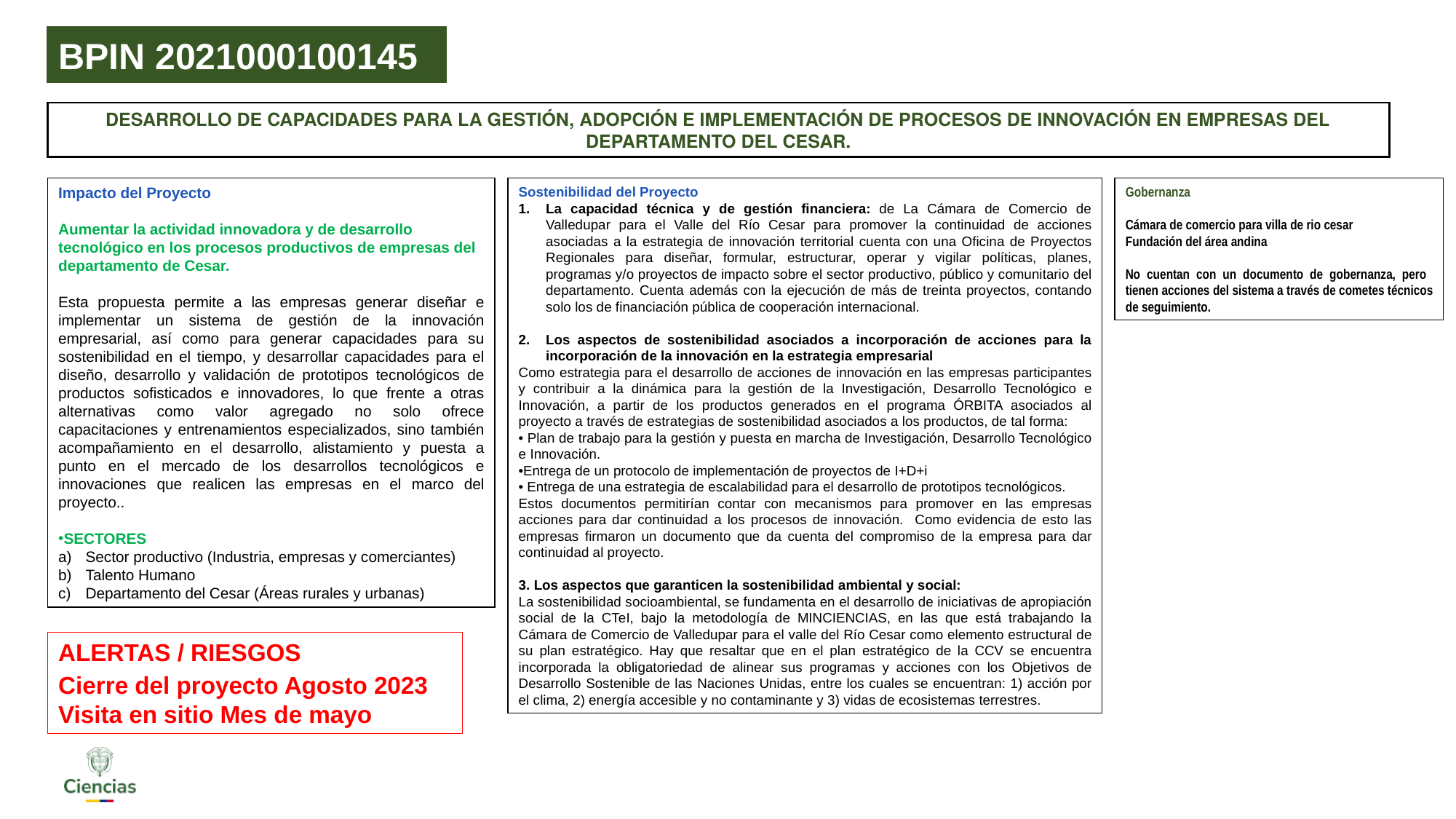

BPIN 2021000100145
DESARROLLO DE CAPACIDADES PARA LA GESTIÓN, ADOPCIÓN E IMPLEMENTACIÓN DE PROCESOS DE INNOVACIÓN EN EMPRESAS DEL DEPARTAMENTO DEL CESAR.
Impacto del Proyecto
Aumentar la actividad innovadora y de desarrollo tecnológico en los procesos productivos de empresas del departamento de Cesar.

Esta propuesta permite a las empresas generar diseñar e implementar un sistema de gestión de la innovación empresarial, así como para generar capacidades para su sostenibilidad en el tiempo, y desarrollar capacidades para el diseño, desarrollo y validación de prototipos tecnológicos de productos sofisticados e innovadores, lo que frente a otras alternativas como valor agregado no solo ofrece capacitaciones y entrenamientos especializados, sino también acompañamiento en el desarrollo, alistamiento y puesta a punto en el mercado de los desarrollos tecnológicos e innovaciones que realicen las empresas en el marco del proyecto..
SECTORES
Sector productivo (Industria, empresas y comerciantes)
Talento Humano
Departamento del Cesar (Áreas rurales y urbanas)
Sostenibilidad del Proyecto
La capacidad técnica y de gestión financiera: de La Cámara de Comercio de Valledupar para el Valle del Río Cesar para promover la continuidad de acciones asociadas a la estrategia de innovación territorial cuenta con una Oficina de Proyectos Regionales para diseñar, formular, estructurar, operar y vigilar políticas, planes, programas y/o proyectos de impacto sobre el sector productivo, público y comunitario del departamento. Cuenta además con la ejecución de más de treinta proyectos, contando solo los de financiación pública de cooperación internacional.

Los aspectos de sostenibilidad asociados a incorporación de acciones para la incorporación de la innovación en la estrategia empresarial
Como estrategia para el desarrollo de acciones de innovación en las empresas participantes y contribuir a la dinámica para la gestión de la Investigación, Desarrollo Tecnológico e Innovación, a partir de los productos generados en el programa ÓRBITA asociados al proyecto a través de estrategias de sostenibilidad asociados a los productos, de tal forma:
• Plan de trabajo para la gestión y puesta en marcha de Investigación, Desarrollo Tecnológico e Innovación.
•Entrega de un protocolo de implementación de proyectos de I+D+i
• Entrega de una estrategia de escalabilidad para el desarrollo de prototipos tecnológicos.
Estos documentos permitirían contar con mecanismos para promover en las empresas acciones para dar continuidad a los procesos de innovación.  Como evidencia de esto las empresas firmaron un documento que da cuenta del compromiso de la empresa para dar continuidad al proyecto.

3. Los aspectos que garanticen la sostenibilidad ambiental y social:
La sostenibilidad socioambiental, se fundamenta en el desarrollo de iniciativas de apropiación social de la CTeI, bajo la metodología de MINCIENCIAS, en las que está trabajando la Cámara de Comercio de Valledupar para el valle del Río Cesar como elemento estructural de su plan estratégico. Hay que resaltar que en el plan estratégico de la CCV se encuentra incorporada la obligatoriedad de alinear sus programas y acciones con los Objetivos de Desarrollo Sostenible de las Naciones Unidas, entre los cuales se encuentran: 1) acción por el clima, 2) energía accesible y no contaminante y 3) vidas de ecosistemas terrestres.
Gobernanza

Cámara de comercio para villa de rio cesar
Fundación del área andina

No cuentan con un documento de gobernanza, pero  tienen acciones del sistema a través de cometes técnicos de seguimiento.
ALERTAS / RIESGOS

Cierre del proyecto Agosto 2023
Visita en sitio Mes de mayo
www.---------------.gov.co